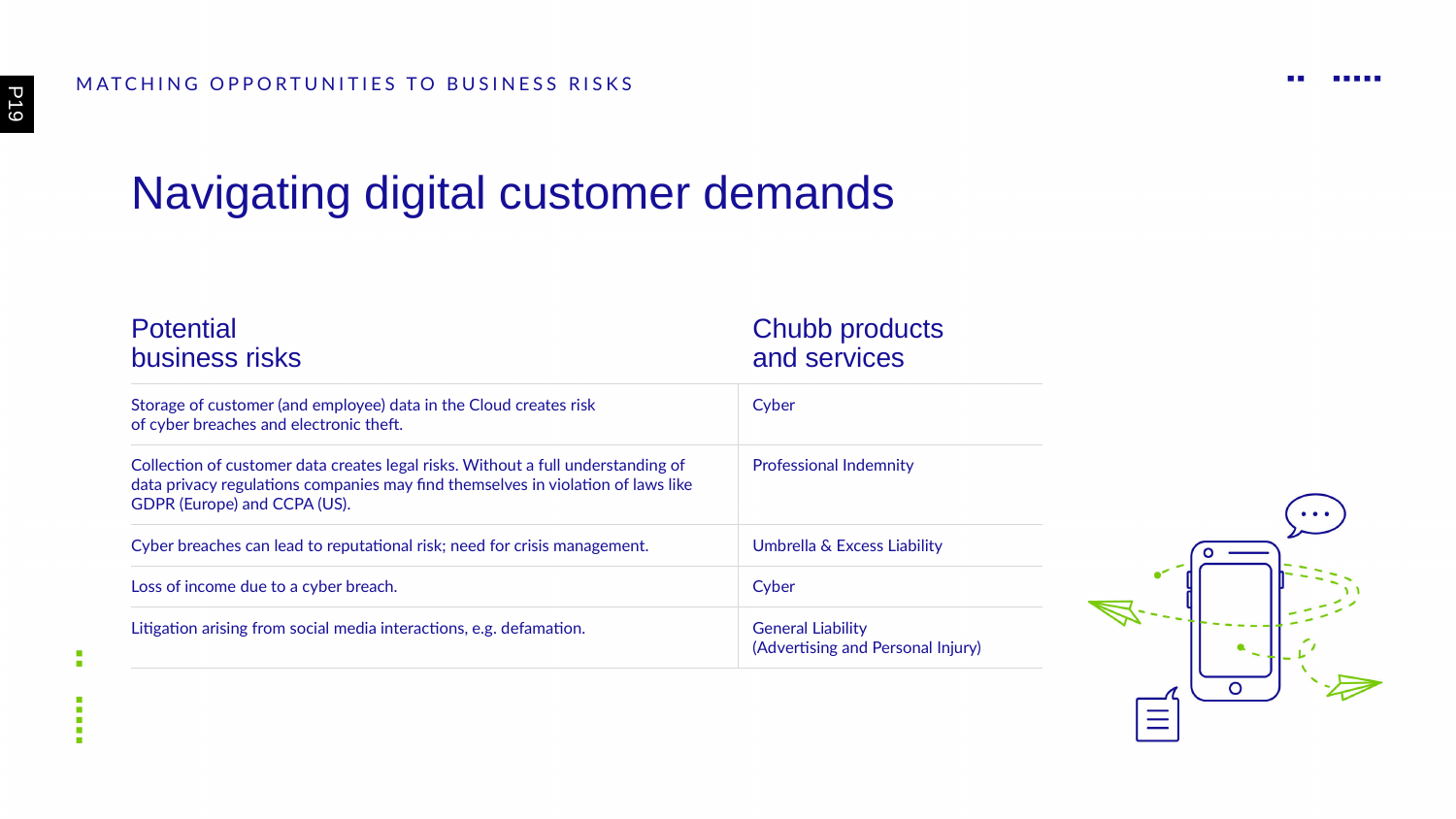

Matching opportunities to business risks
P19
Navigating digital customer demands
| Potential business risks | Chubb products and services |
| --- | --- |
| Storage of customer (and employee) data in the Cloud creates risk of cyber breaches and electronic theft. | Cyber |
| Collection of customer data creates legal risks. Without a full understanding of data privacy regulations companies may find themselves in violation of laws like GDPR (Europe) and CCPA (US). | Professional Indemnity |
| Cyber breaches can lead to reputational risk; need for crisis management. | Umbrella & Excess Liability |
| Loss of income due to a cyber breach. | Cyber |
| Litigation arising from social media interactions, e.g. defamation. | General Liability (Advertising and Personal Injury) |